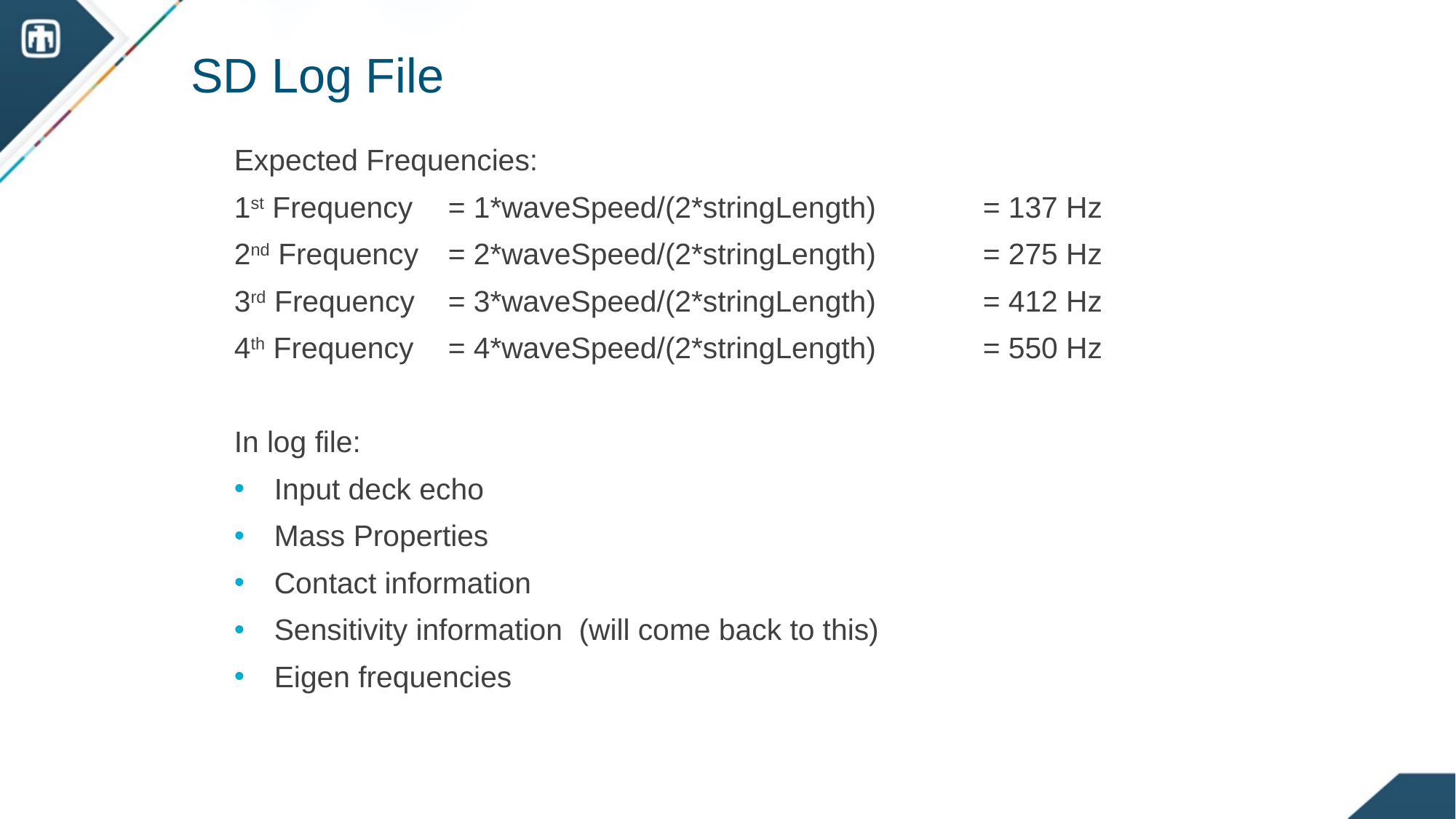

# SD Log File
Expected Frequencies:
1st Frequency 	= 1*waveSpeed/(2*stringLength) 		= 137 Hz
2nd Frequency	= 2*waveSpeed/(2*stringLength) 		= 275 Hz
3rd Frequency 	= 3*waveSpeed/(2*stringLength) 		= 412 Hz
4th Frequency	= 4*waveSpeed/(2*stringLength)		= 550 Hz

In log file:
Input deck echo
Mass Properties
Contact information
Sensitivity information  (will come back to this)
Eigen frequencies